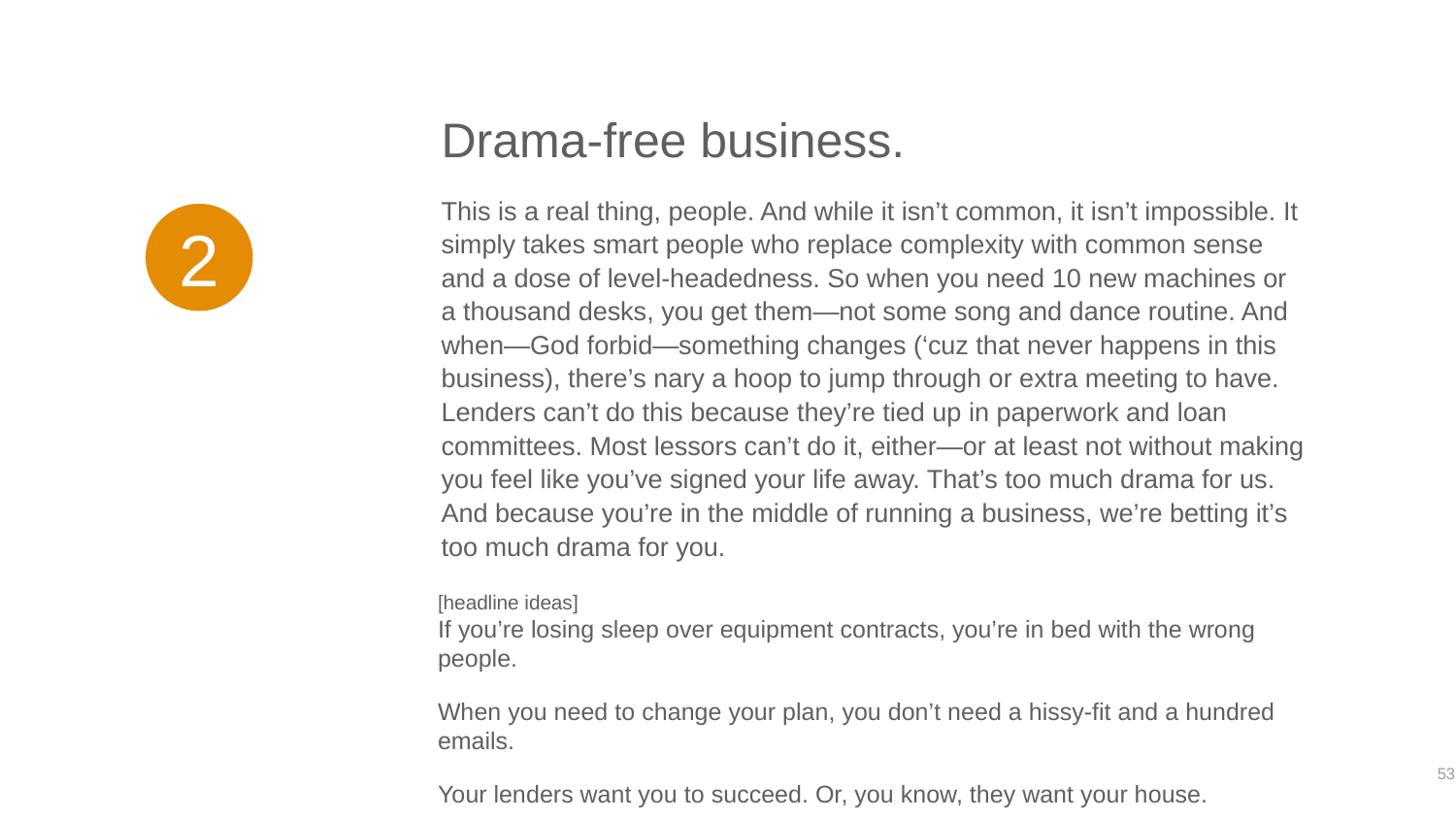

Drama-free business.
This is a real thing, people. And while it isn’t common, it isn’t impossible. It simply takes smart people who replace complexity with common sense and a dose of level-headedness. So when you need 10 new machines or a thousand desks, you get them—not some song and dance routine. And when—God forbid—something changes (‘cuz that never happens in this business), there’s nary a hoop to jump through or extra meeting to have. Lenders can’t do this because they’re tied up in paperwork and loan committees. Most lessors can’t do it, either—or at least not without making you feel like you’ve signed your life away. That’s too much drama for us. And because you’re in the middle of running a business, we’re betting it’s too much drama for you.
2
[headline ideas]
If you’re losing sleep over equipment contracts, you’re in bed with the wrong people.
When you need to change your plan, you don’t need a hissy-fit and a hundred emails.
Your lenders want you to succeed. Or, you know, they want your house.